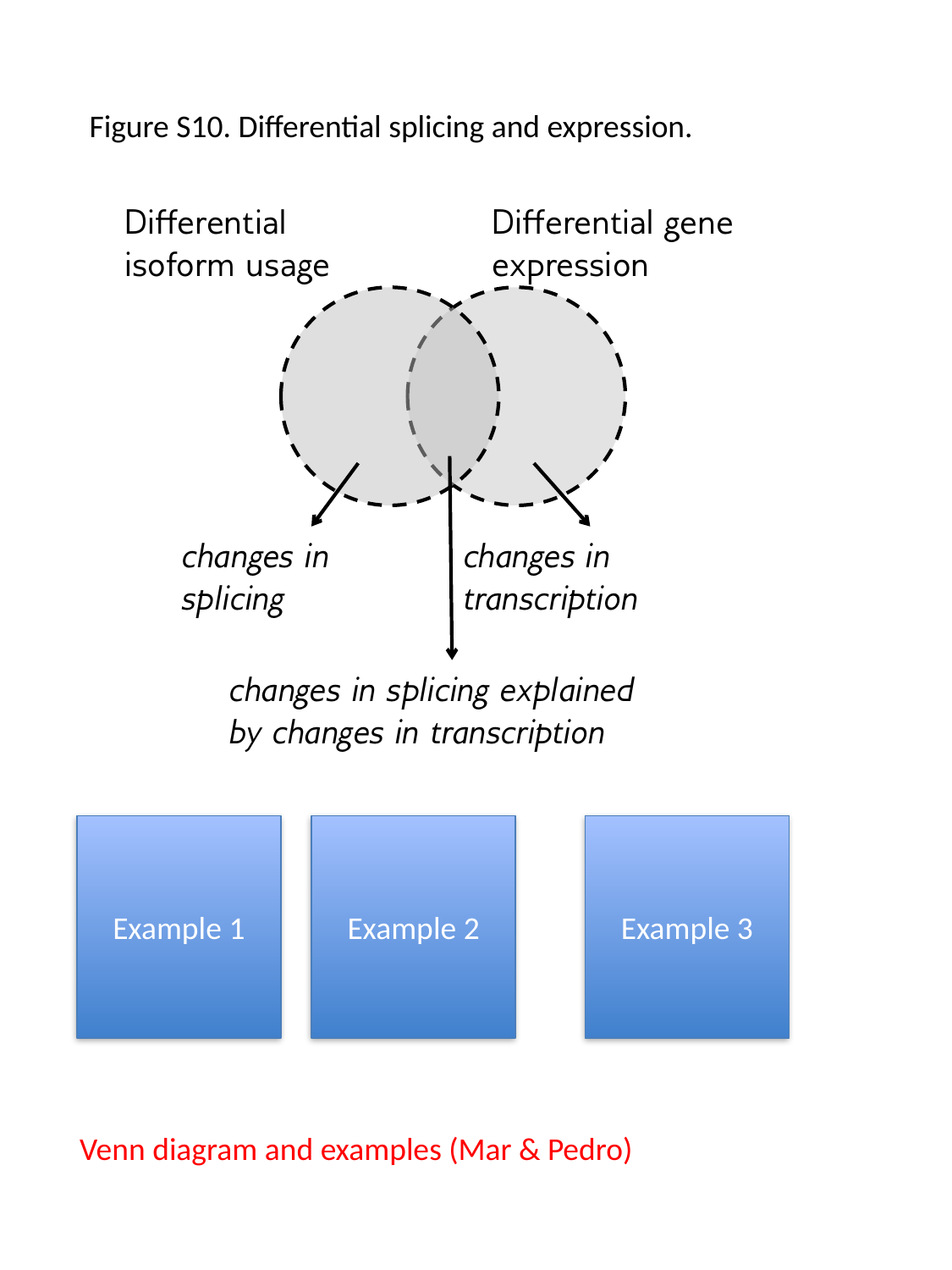

Figure S10. Differential splicing and expression.
Differential isoform usage
Differential gene expression

changes in
splicing
changes in transcription
changes in splicing explained by changes in transcription
Example 1
Example 2
Example 3
Venn diagram and examples (Mar & Pedro)